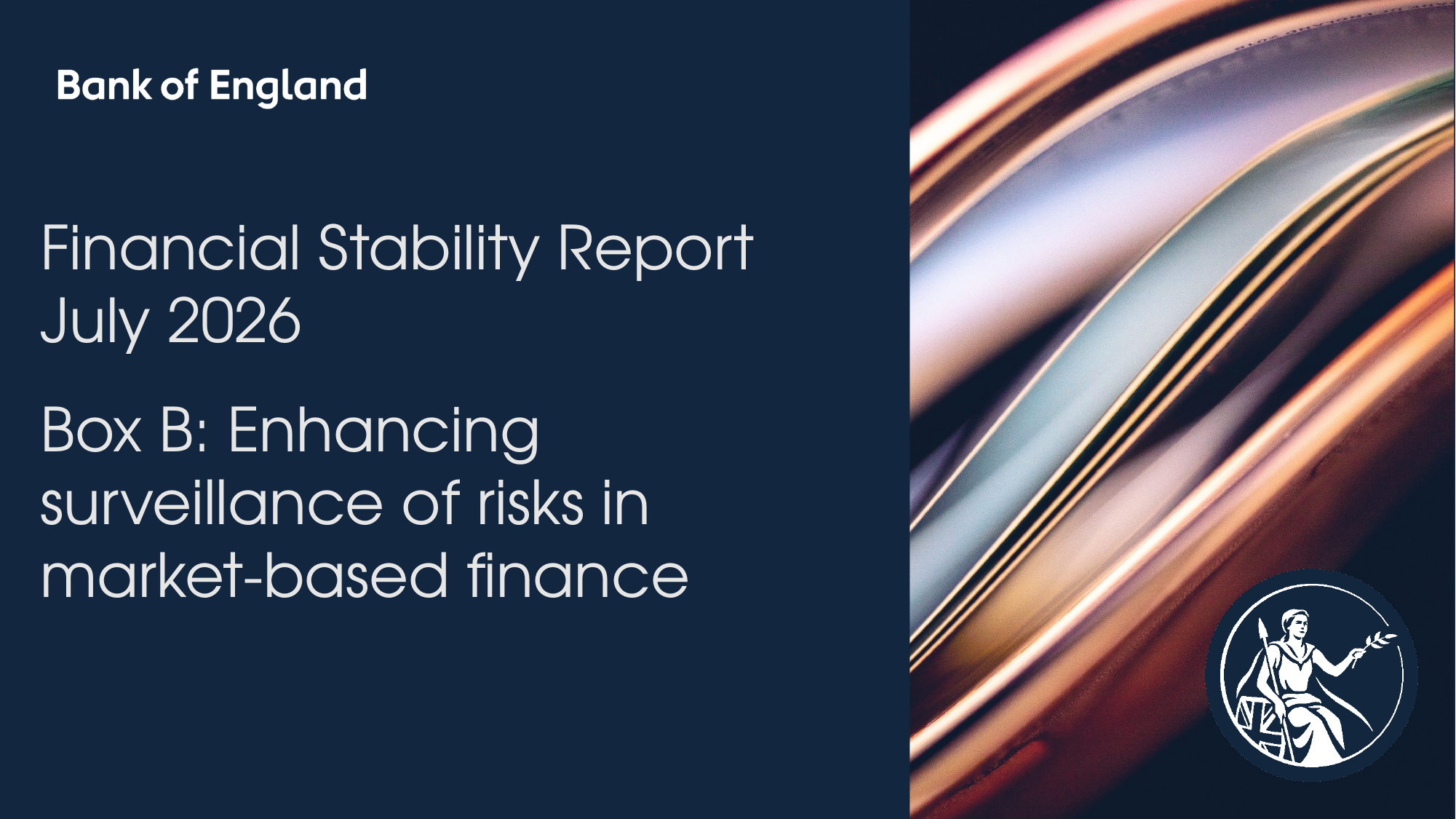

Financial Stability Report
July 2026
Box B: Enhancing surveillance of risks in market-based finance